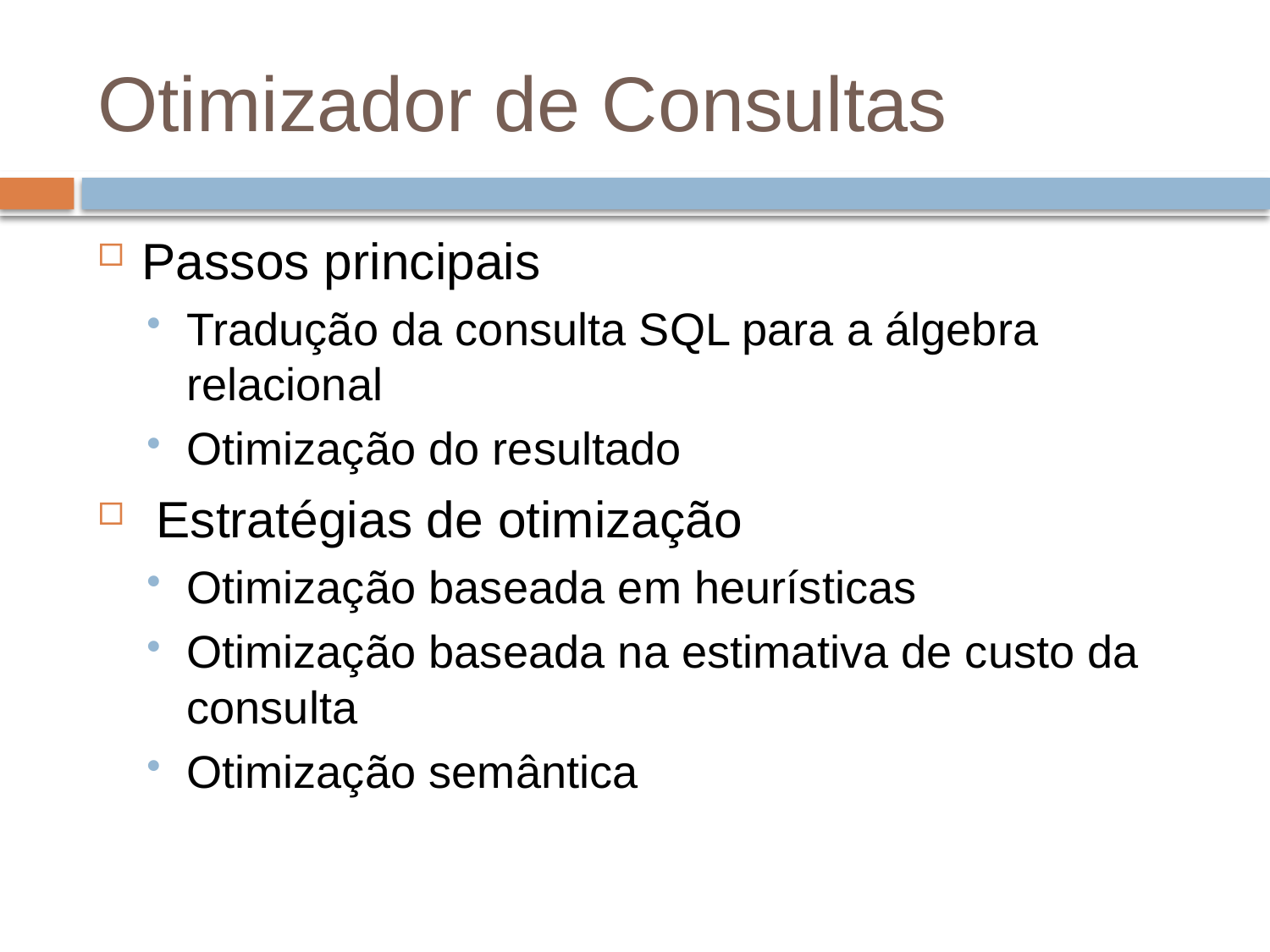

# Otimizador de Consultas
Passos principais
Tradução da consulta SQL para a álgebra relacional
Otimização do resultado
 Estratégias de otimização
Otimização baseada em heurísticas
Otimização baseada na estimativa de custo da consulta
Otimização semântica